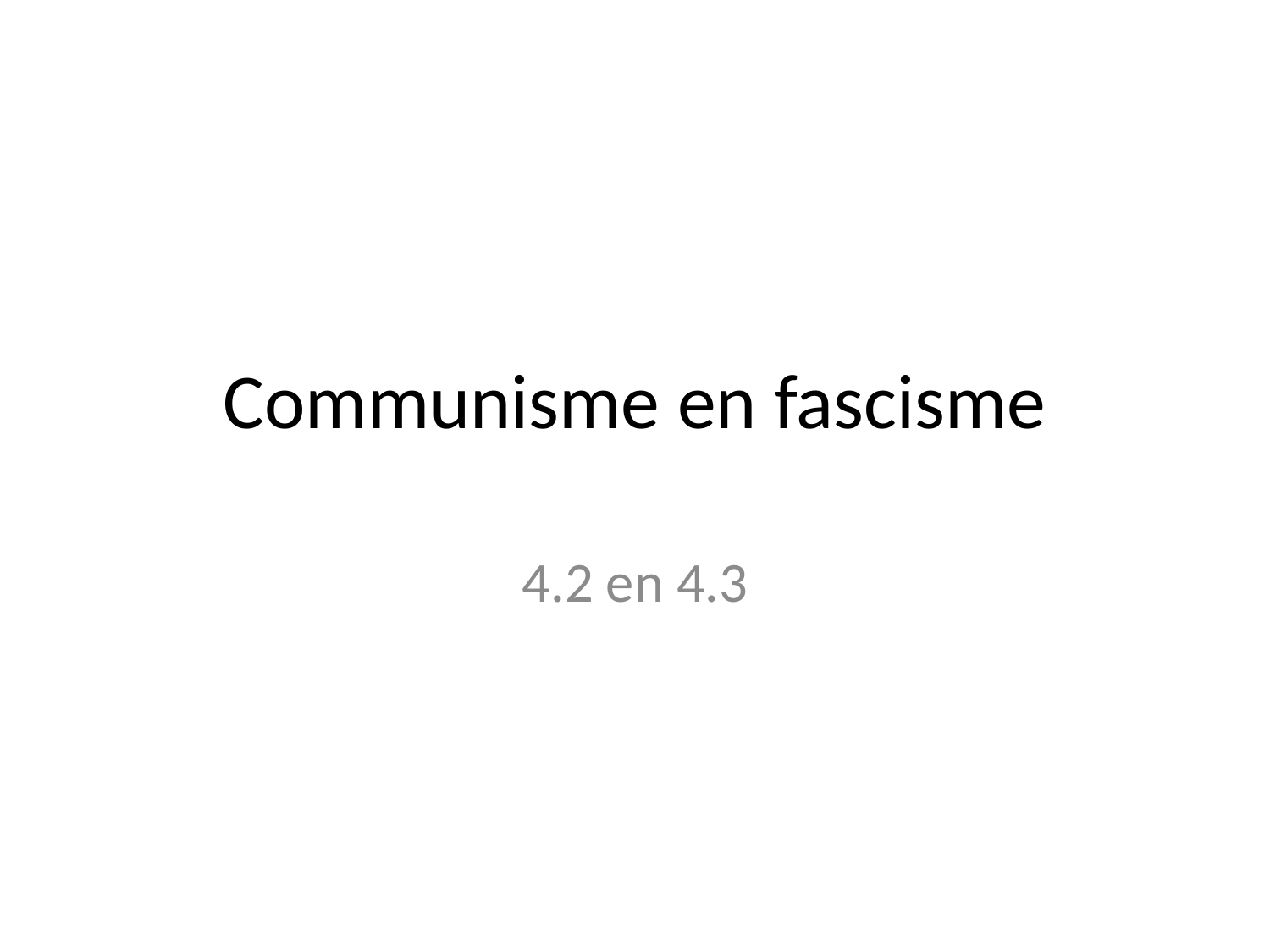

# Communisme en fascisme
4.2 en 4.3